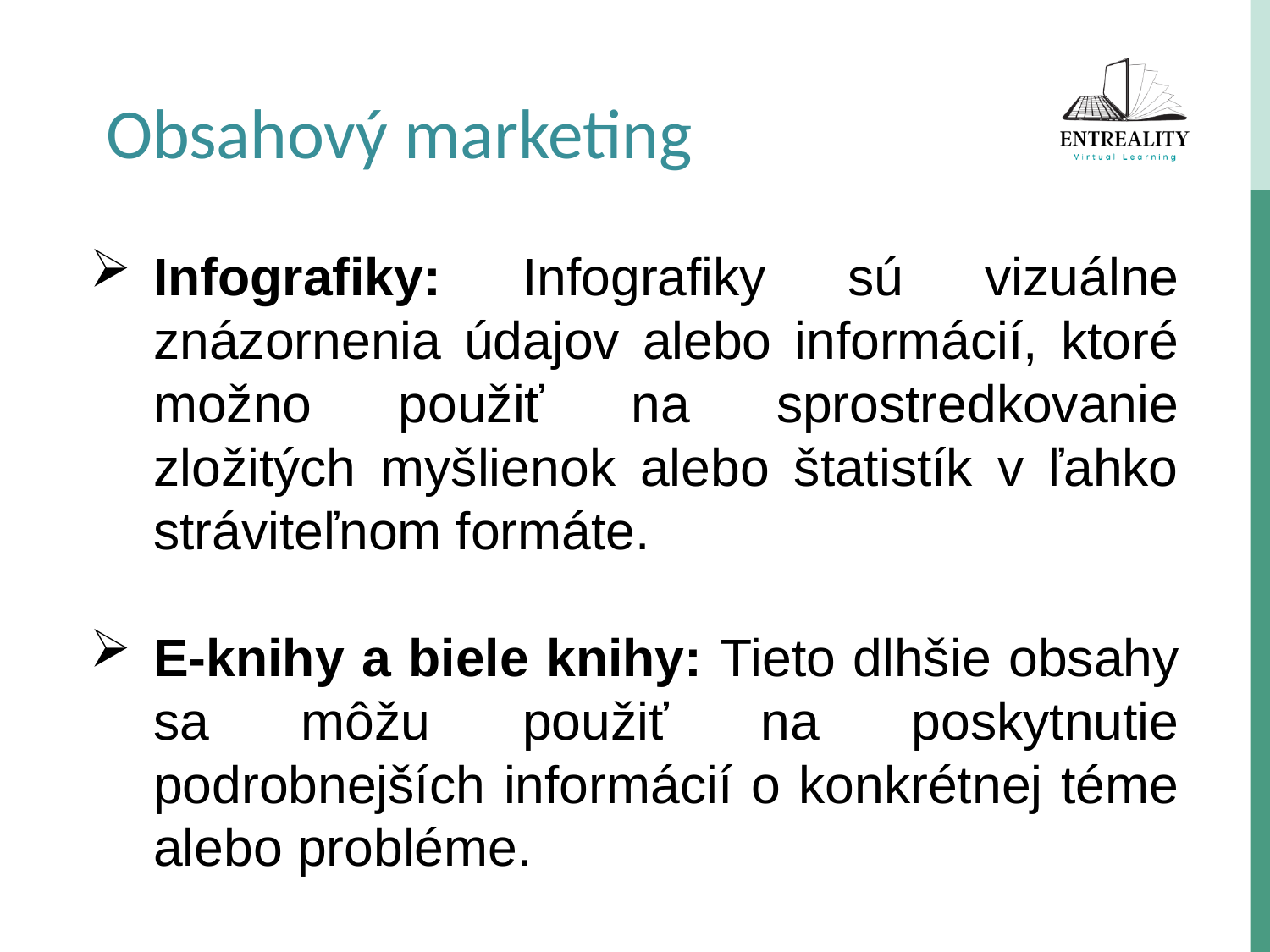

Obsahový marketing

Infografiky: Infografiky sú vizuálne znázornenia údajov alebo informácií, ktoré možno použiť na sprostredkovanie zložitých myšlienok alebo štatistík v ľahko stráviteľnom formáte.

E-knihy a biele knihy: Tieto dlhšie obsahy sa môžu použiť na poskytnutie podrobnejších informácií o konkrétnej téme alebo probléme.